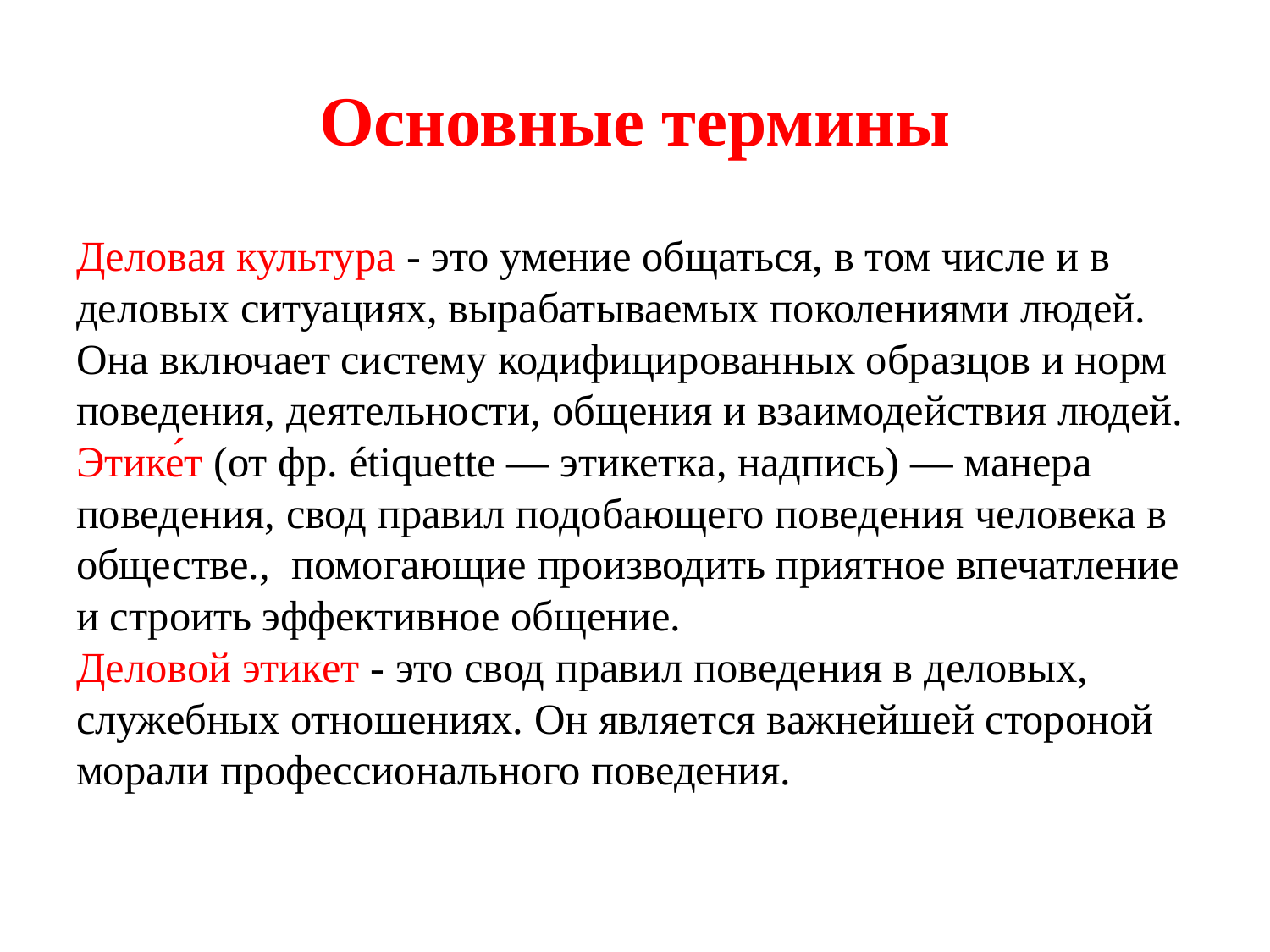

# Основные термины
Деловая культура - это умение общаться, в том числе и в деловых ситуациях, вырабатываемых поколениями людей. Она включает систему кодифицированных образцов и норм поведения, деятельности, общения и взаимодействия людей.
Этике́т (от фр. étiquette — этикетка, надпись) — манера поведения, свод правил подобающего поведения человека в обществе.,  помогающие производить приятное впечатление и строить эффективное общение.
Деловой этикет - это свод правил поведения в деловых, служебных отношениях. Он является важнейшей стороной морали профессионального поведения.